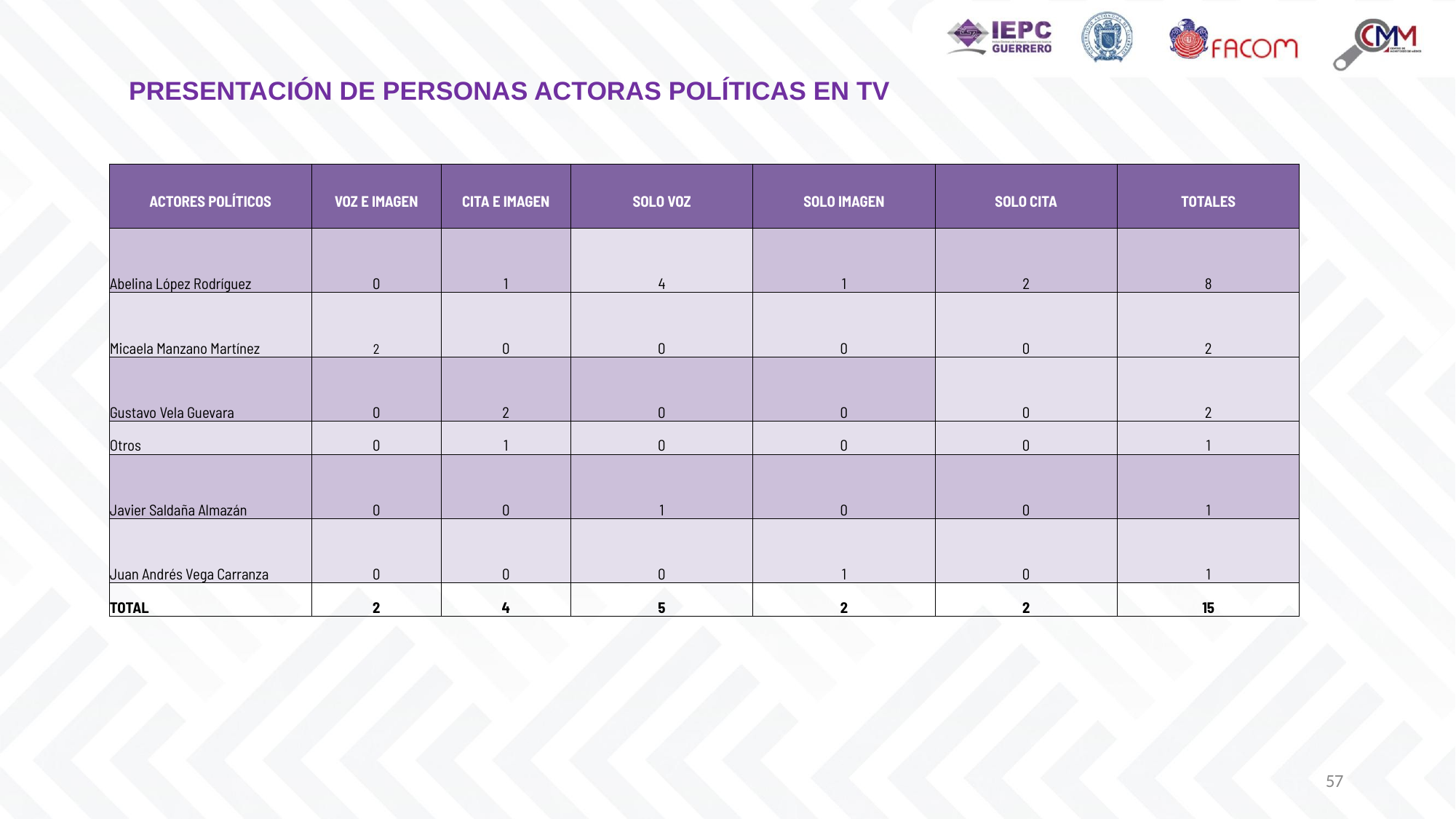

PRESENTACIÓN DE PERSONAS ACTORAS POLÍTICAS EN TV
| ACTORES POLÍTICOS | VOZ E IMAGEN | CITA E IMAGEN | SOLO VOZ | SOLO IMAGEN | SOLO CITA | TOTALES |
| --- | --- | --- | --- | --- | --- | --- |
| Abelina López Rodríguez | 0 | 1 | 4 | 1 | 2 | 8 |
| Micaela Manzano Martínez | 2 | 0 | 0 | 0 | 0 | 2 |
| Gustavo Vela Guevara | 0 | 2 | 0 | 0 | 0 | 2 |
| Otros | 0 | 1 | 0 | 0 | 0 | 1 |
| Javier Saldaña Almazán | 0 | 0 | 1 | 0 | 0 | 1 |
| Juan Andrés Vega Carranza | 0 | 0 | 0 | 1 | 0 | 1 |
| TOTAL | 2 | 4 | 5 | 2 | 2 | 15 |
57